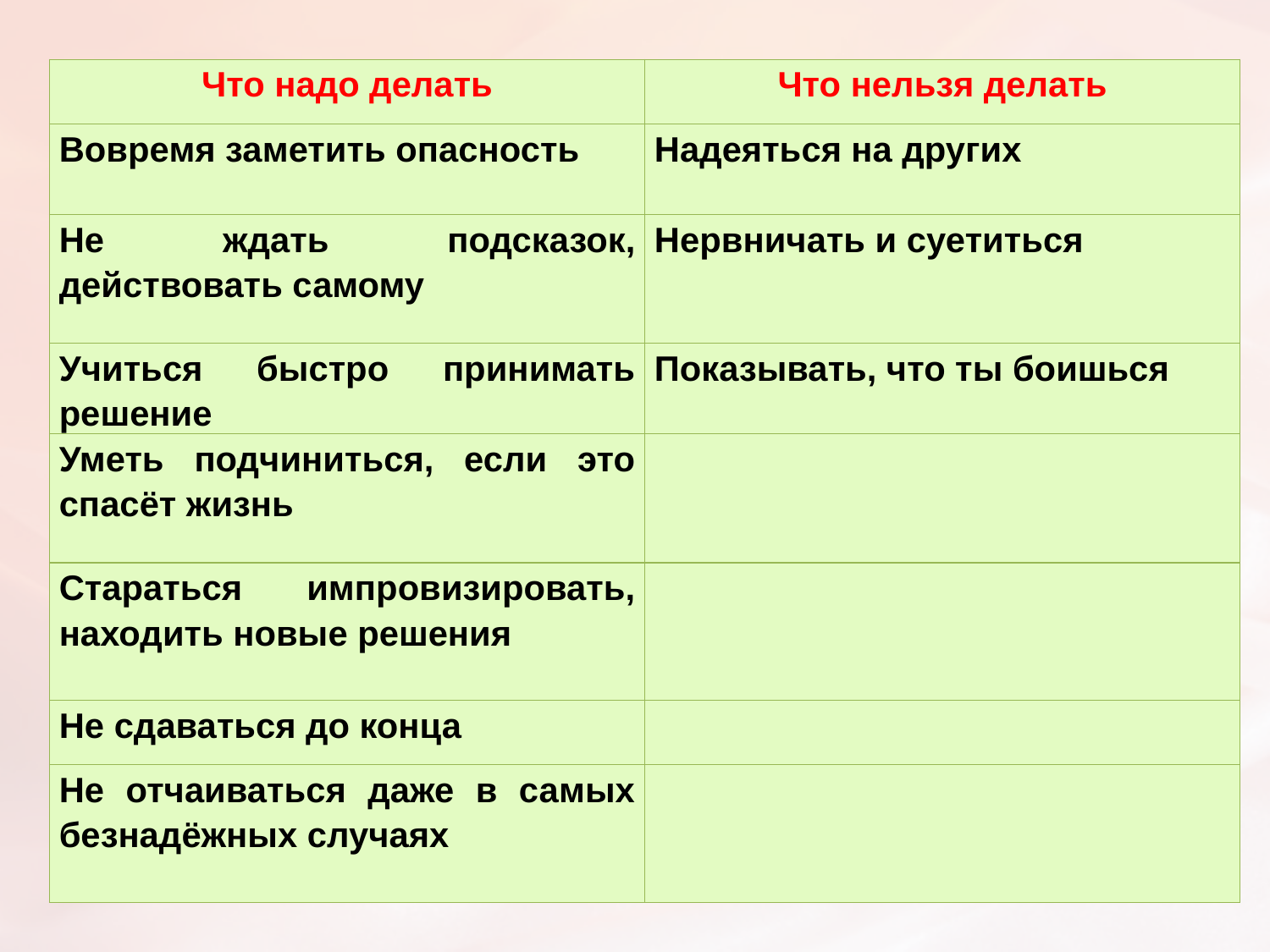

| Что надо делать | Что нельзя делать |
| --- | --- |
| Вовремя заметить опасность | Надеяться на других |
| Не ждать подсказок, действовать самому | Нервничать и суетиться |
| Учиться быстро принимать решение | Показывать, что ты боишься |
| Уметь подчиниться, если это спасёт жизнь |  |
| Стараться импровизировать, находить новые решения |  |
| Не сдаваться до конца |  |
| Не отчаиваться даже в самых безнадёжных случаях |  |